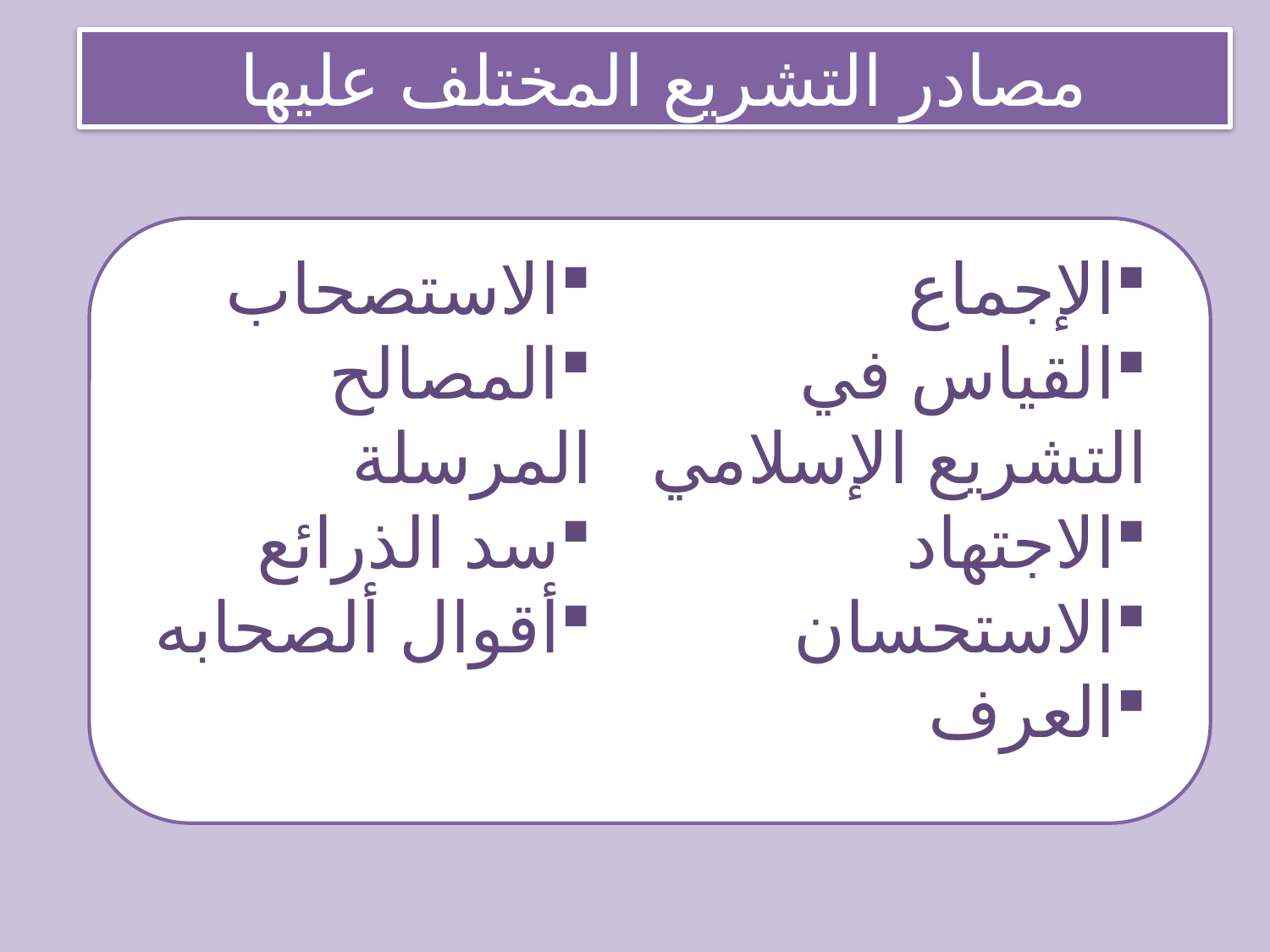

مصادر التشريع المختلف عليها

الاستصحاب
المصالح المرسلة
سد الذرائع
أقوال ألصحابه
الإجماع
القياس في التشريع الإسلامي
الاجتهاد
الاستحسان
العرف